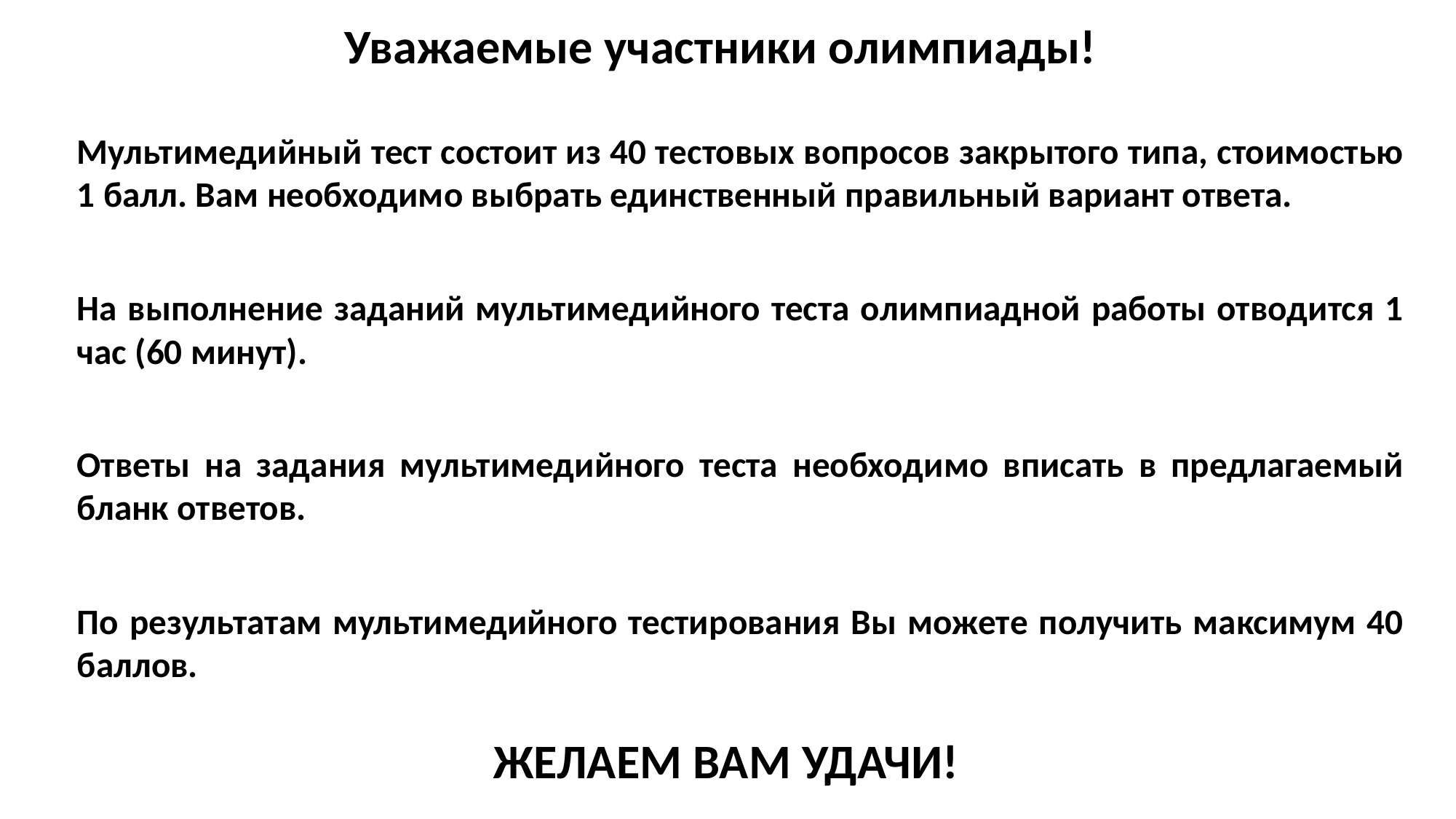

Уважаемые участники олимпиады!

		Мультимедийный тест состоит из 40 тестовых вопросов закрытого типа, стоимостью 1 балл. Вам необходимо выбрать единственный правильный вариант ответа.

		На выполнение заданий мультимедийного теста олимпиадной работы отводится 1 час (60 минут).

		Ответы на задания мультимедийного теста необходимо вписать в предлагаемый бланк ответов.

		По результатам мультимедийного тестирования Вы можете получить максимум 40 баллов.

ЖЕЛАЕМ ВАМ УДАЧИ!